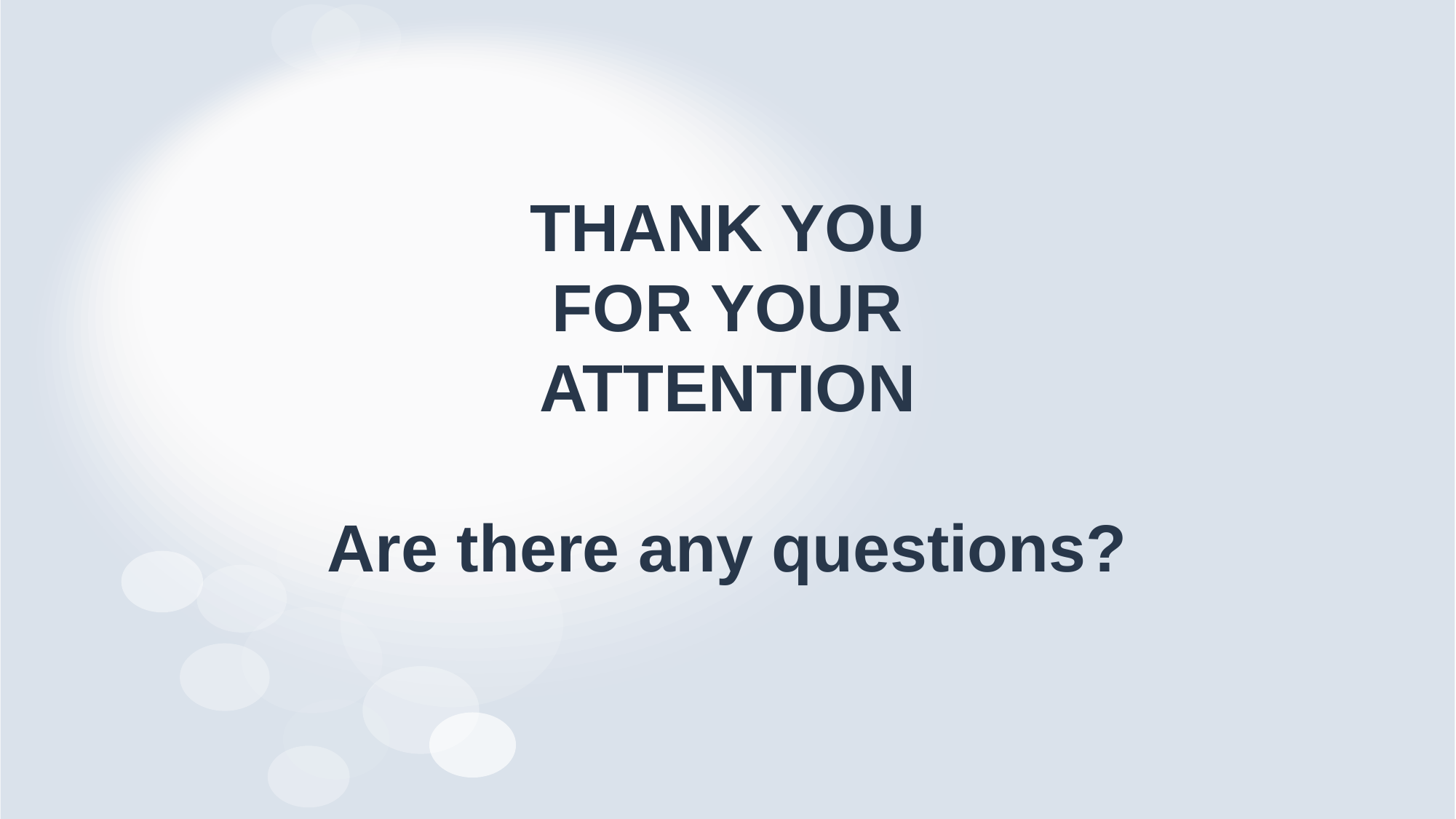

# THANK YOU FOR YOUR ATTENTION Are there any questions?